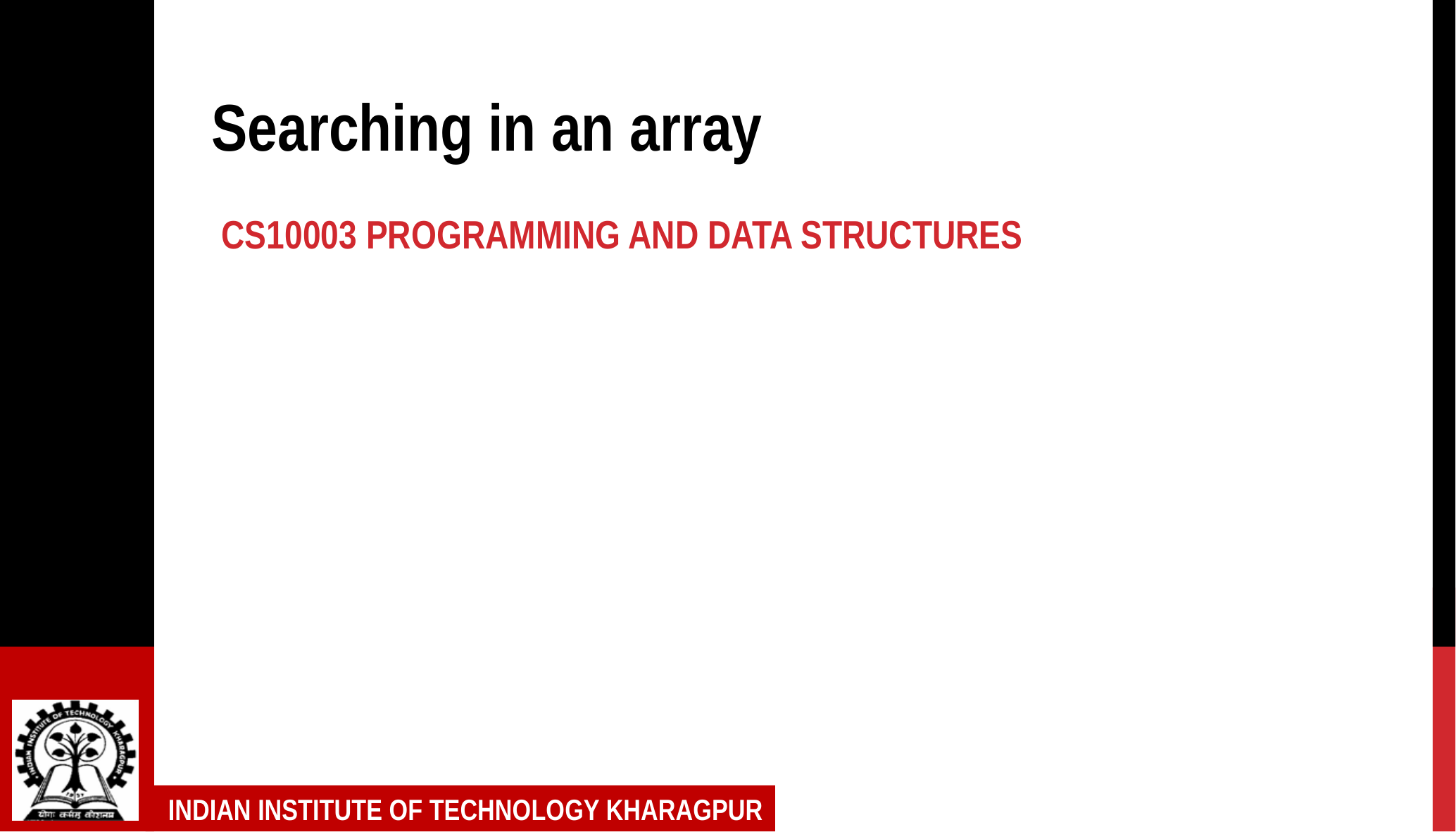

# Searching in an array
CS10003 PROGRAMMING AND DATA STRUCTURES

INDIAN INSTITUTE OF TECHNOLOGY KHARAGPUR